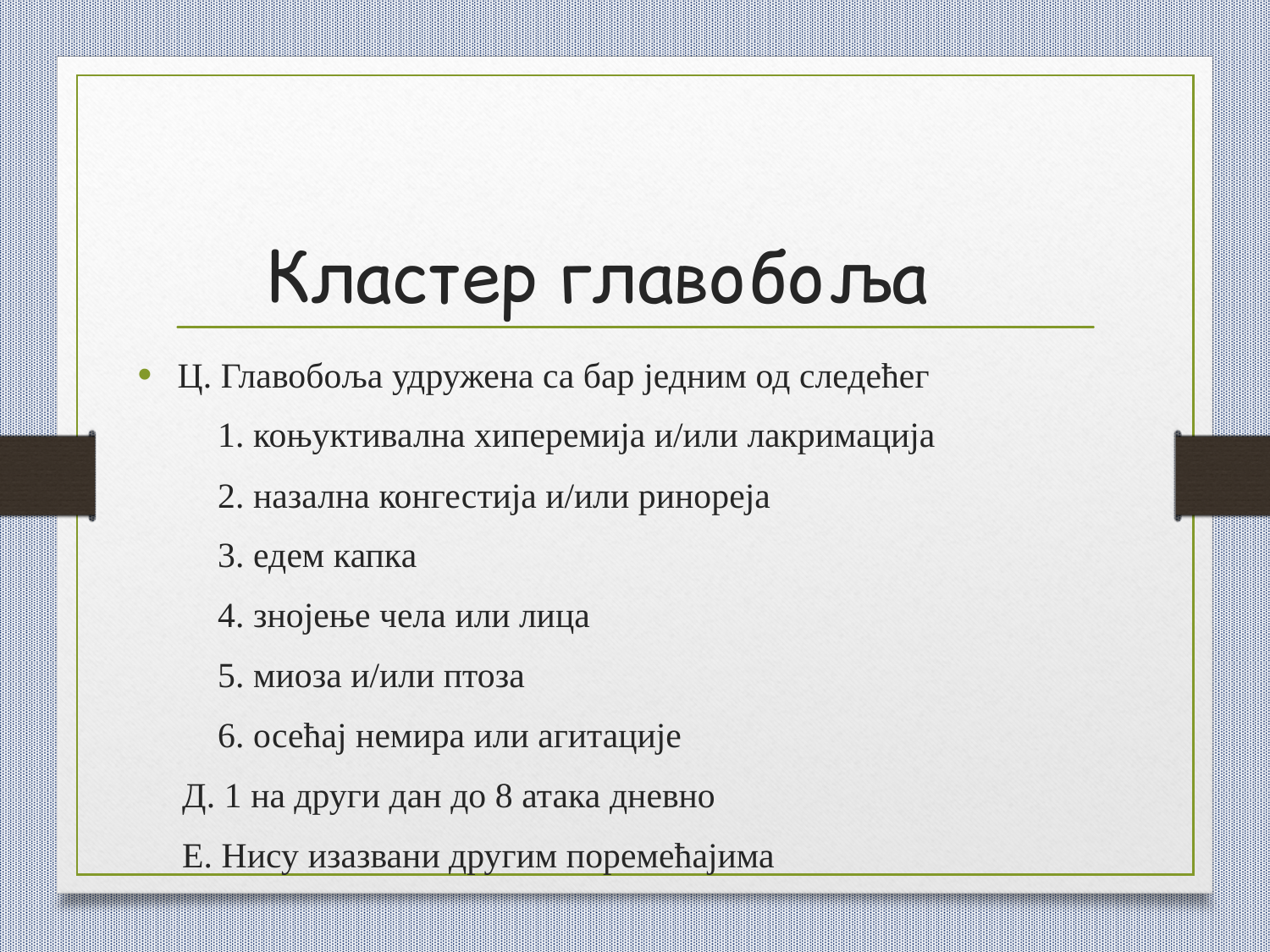

# Кластер главобоља
Ц. Главобоља удружена са бар једним од следећег
         1. коњуктивална хиперемија и/или лакримација
         2. назална конгестија и/или ринореја
         3. едем капка
         4. знојење чела или лица
         5. миоза и/или птоза
         6. осећај немира или агитације
     Д. 1 на други дан до 8 атака дневно
     Е. Нису изазвани другим поремећајима